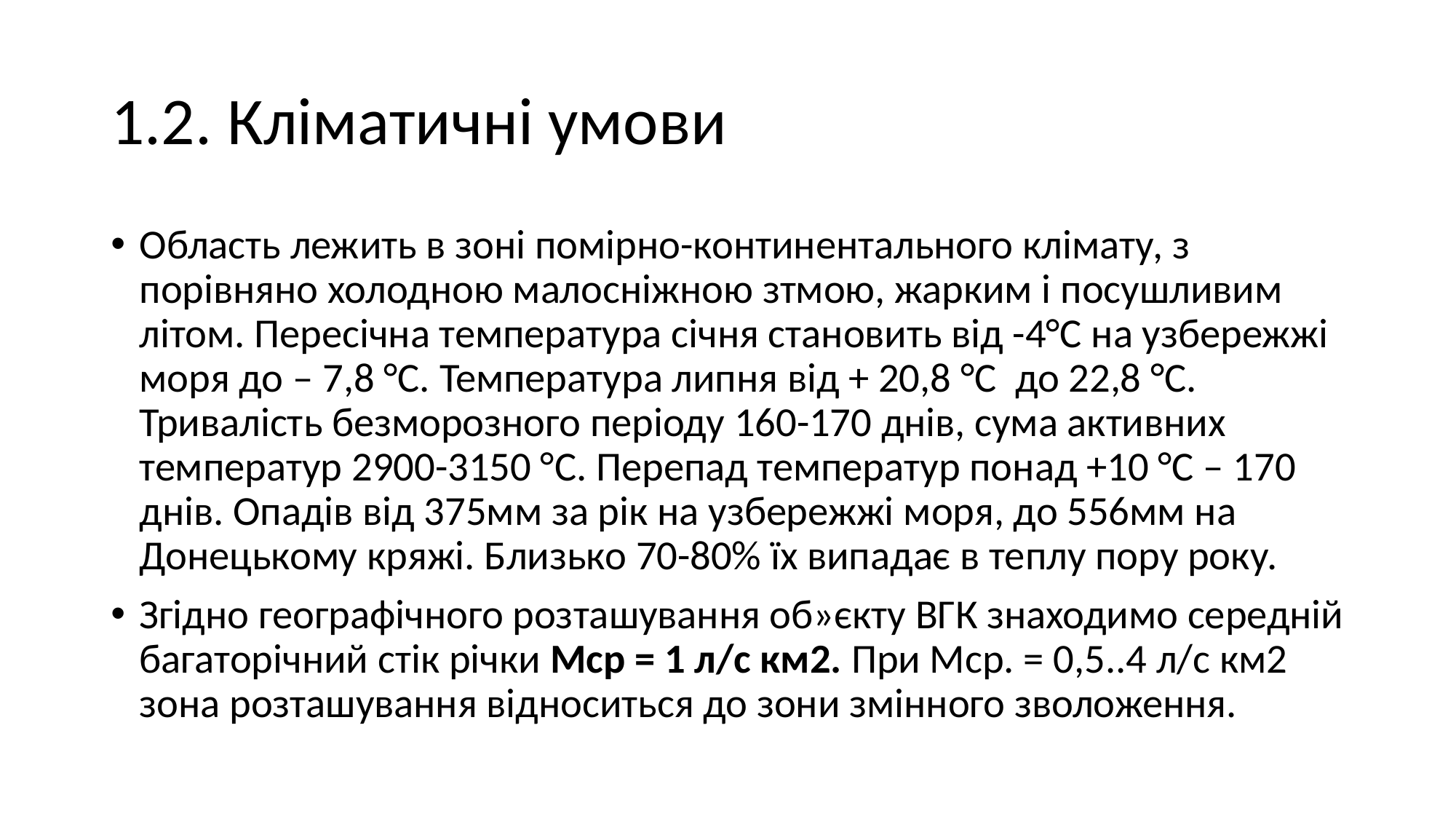

# 1.2. Кліматичні умови
Область лежить в зоні помірно-континентального клімату, з порівняно холодною малосніжною зтмою, жарким і посушливим літом. Пересічна температура січня становить від -4°С на узбережжі моря до – 7,8 °С. Температура липня від + 20,8 °С  до 22,8 °С. Тривалість безморозного періоду 160-170 днів, сума активних температур 2900-3150 °С. Перепад температур понад +10 °С – 170 днів. Опадів від 375мм за рік на узбережжі моря, до 556мм на Донецькому кряжі. Близько 70-80% їх випадає в теплу пору року.
Згідно географічного розташування об»єкту ВГК знаходимо середній багаторічний стік річки Мср = 1 л/с км2. При Мср. = 0,5..4 л/с км2 зона розташування відноситься до зони змінного зволоження.